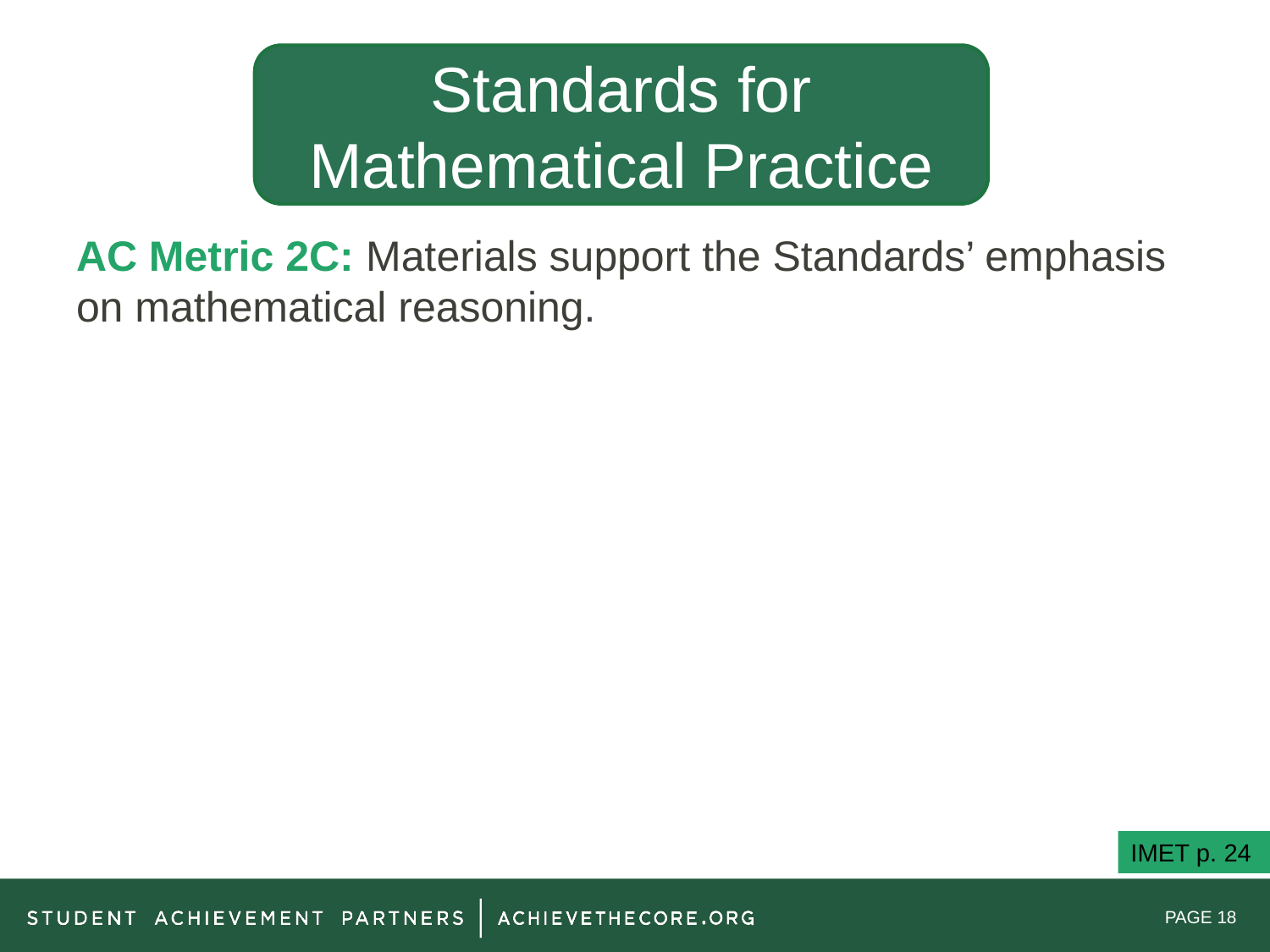

Standards for Mathematical Practice
AC Metric 2C: Materials support the Standards’ emphasis on mathematical reasoning.

IMET p. 24